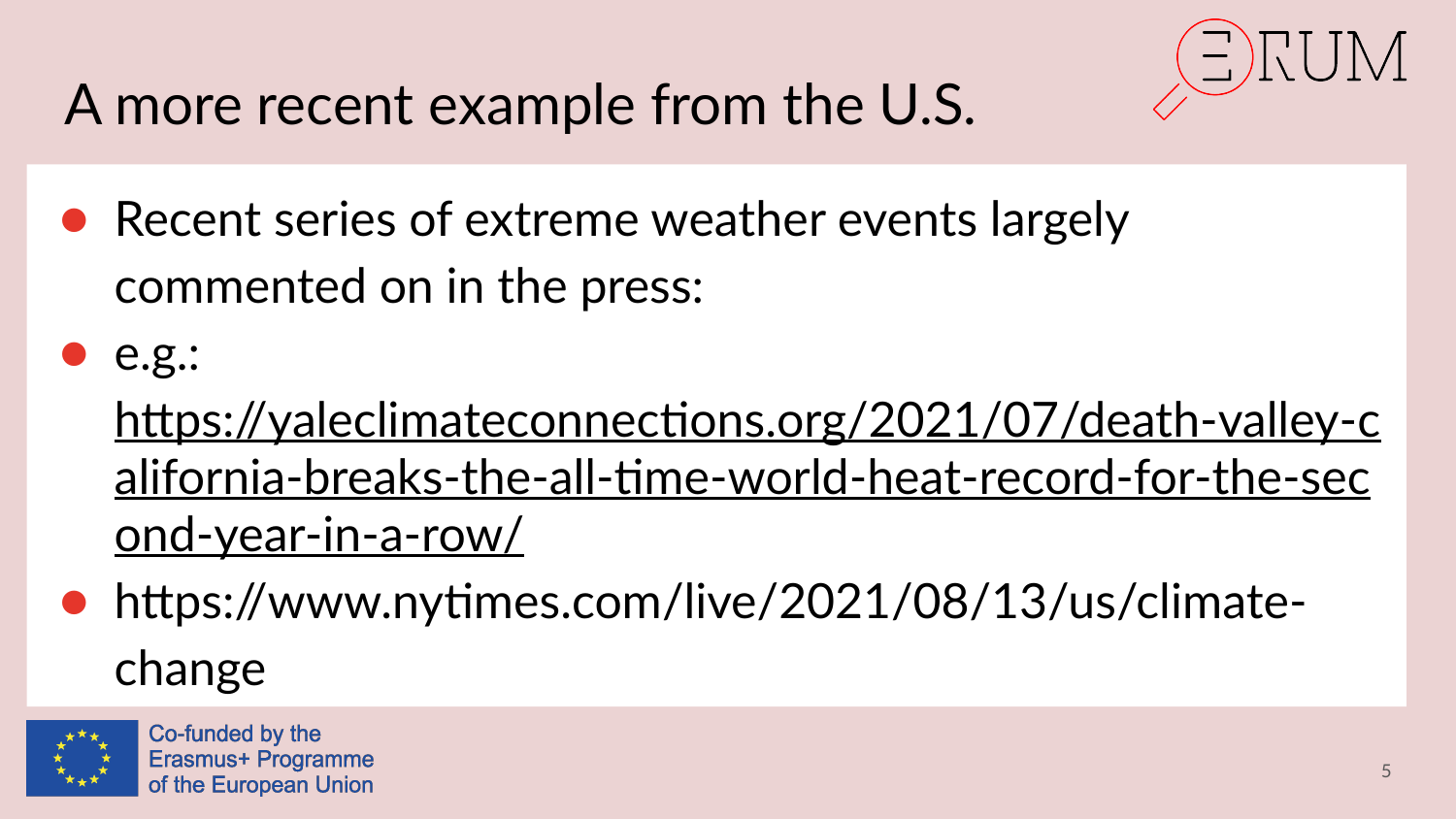

# A more recent example from the U.S.
Recent series of extreme weather events largely commented on in the press:
e.g.: https://yaleclimateconnections.org/2021/07/death-valley-california-breaks-the-all-time-world-heat-record-for-the-second-year-in-a-row/
https://www.nytimes.com/live/2021/08/13/us/climate-change
5